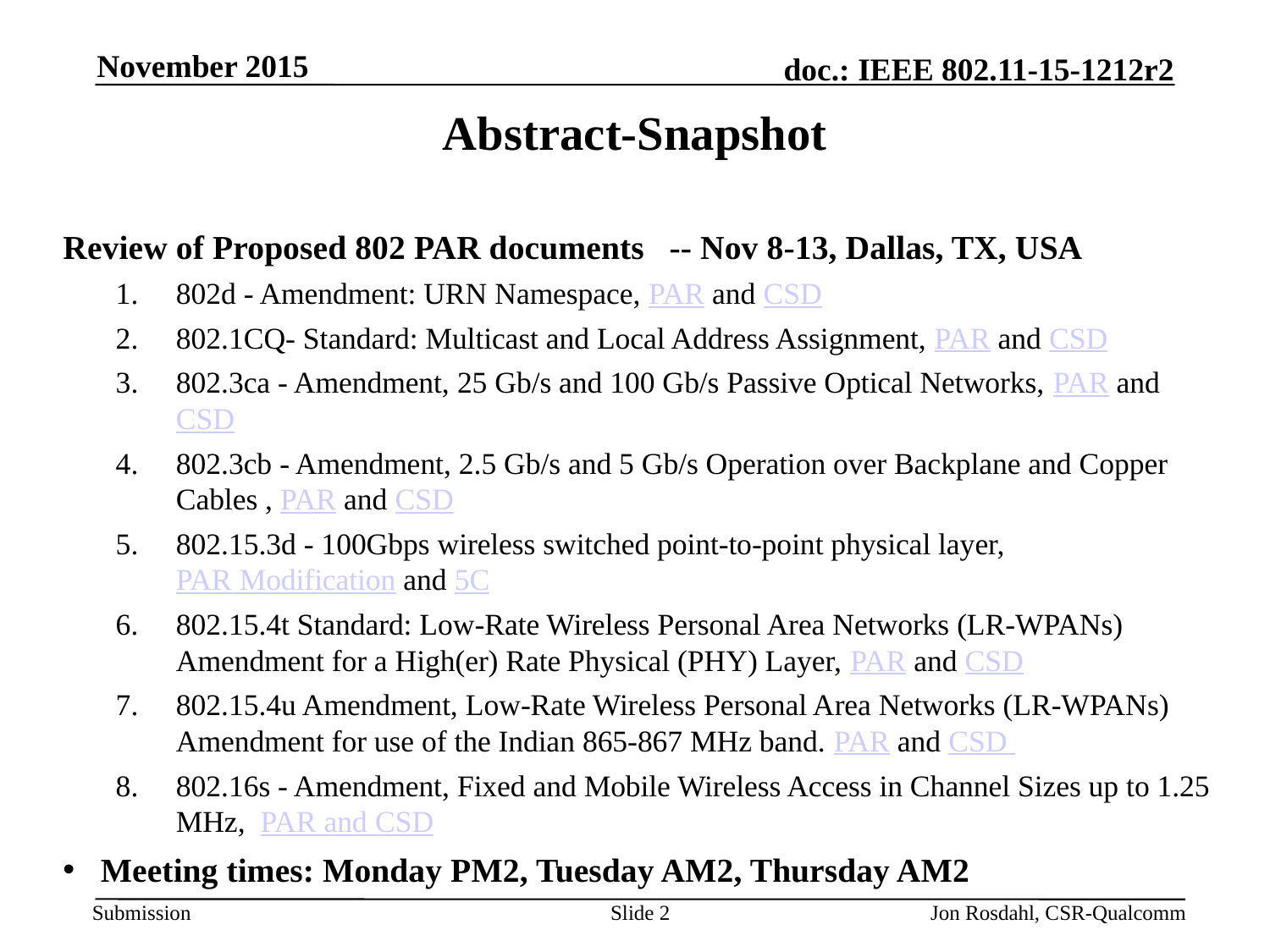

November 2015
# Abstract-Snapshot
Review of Proposed 802 PAR documents   -- Nov 8-13, Dallas, TX, USA
802d - Amendment: URN Namespace, PAR and CSD
802.1CQ- Standard: Multicast and Local Address Assignment, PAR and CSD
802.3ca - Amendment, 25 Gb/s and 100 Gb/s Passive Optical Networks, PAR and CSD
802.3cb - Amendment, 2.5 Gb/s and 5 Gb/s Operation over Backplane and Copper Cables , PAR and CSD
802.15.3d - 100Gbps wireless switched point-to-point physical layer,  PAR Modification and 5C
802.15.4t Standard: Low-Rate Wireless Personal Area Networks (LR-WPANs) Amendment for a High(er) Rate Physical (PHY) Layer, PAR and CSD
802.15.4u Amendment, Low-Rate Wireless Personal Area Networks (LR-WPANs) Amendment for use of the Indian 865-867 MHz band. PAR and CSD
802.16s - Amendment, Fixed and Mobile Wireless Access in Channel Sizes up to 1.25 MHz,  PAR and CSD
Meeting times: Monday PM2, Tuesday AM2, Thursday AM2
Slide 2
Jon Rosdahl, CSR-Qualcomm